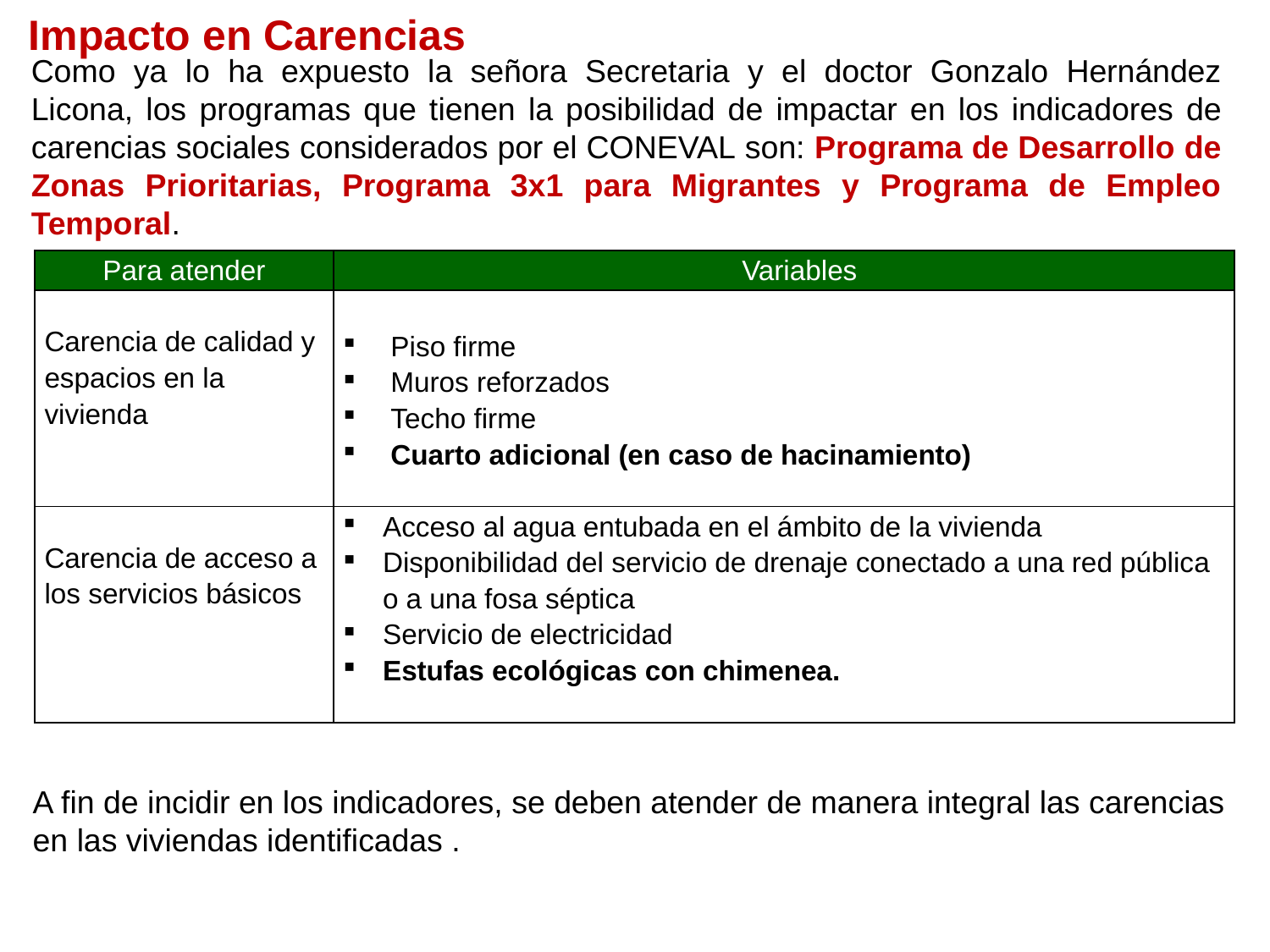

Impacto en Carencias
Como ya lo ha expuesto la señora Secretaria y el doctor Gonzalo Hernández Licona, los programas que tienen la posibilidad de impactar en los indicadores de carencias sociales considerados por el Coneval son: Programa de Desarrollo de Zonas Prioritarias, Programa 3x1 para Migrantes y Programa de Empleo Temporal.
| Para atender | Variables |
| --- | --- |
| Carencia de calidad y espacios en la vivienda | Piso firme Muros reforzados Techo firme Cuarto adicional (en caso de hacinamiento) |
| Carencia de acceso a los servicios básicos | Acceso al agua entubada en el ámbito de la vivienda Disponibilidad del servicio de drenaje conectado a una red pública o a una fosa séptica Servicio de electricidad Estufas ecológicas con chimenea. |
A fin de incidir en los indicadores, se deben atender de manera integral las carencias en las viviendas identificadas .